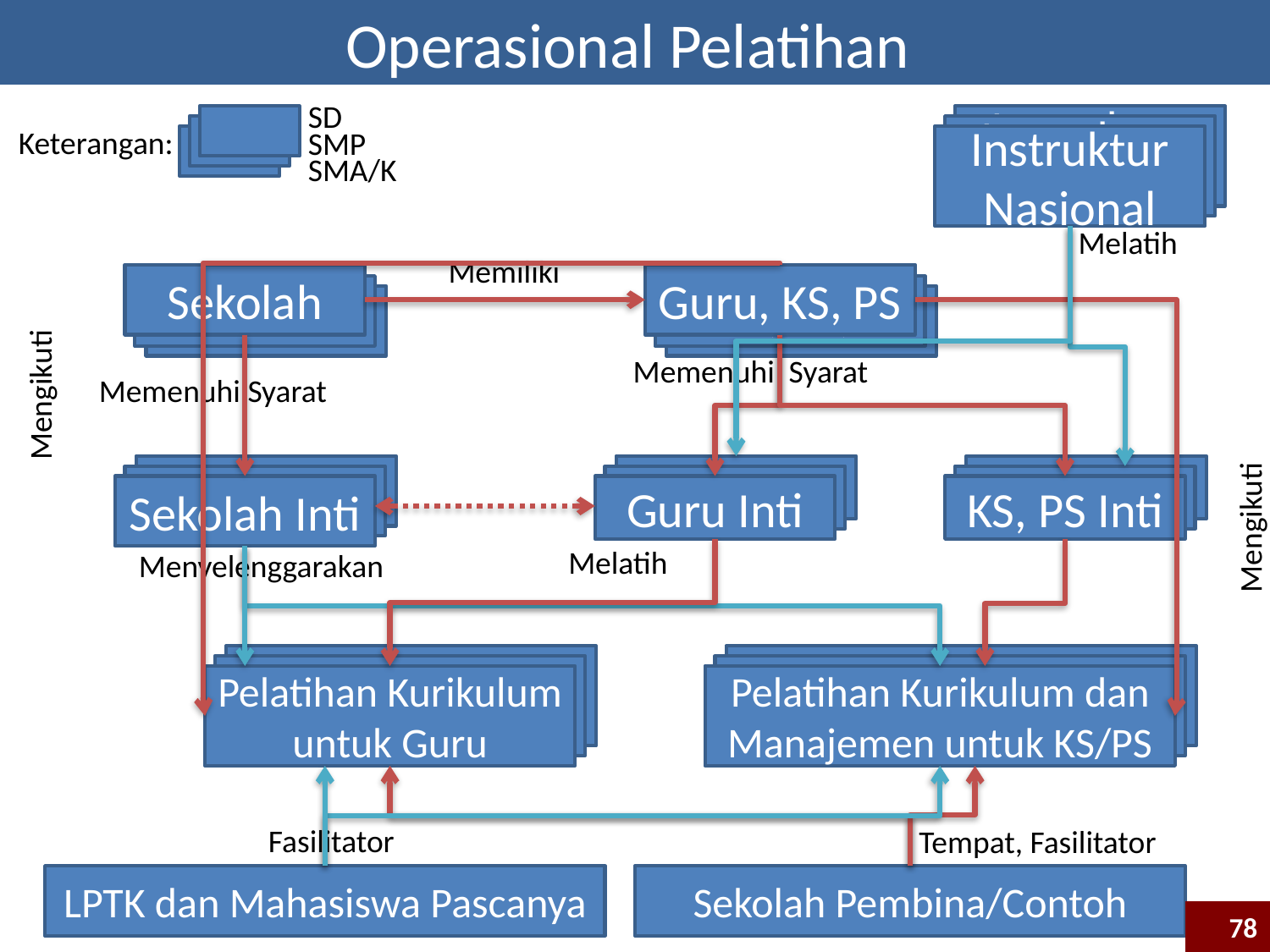

Operasional Pelatihan
SD
SMP
SMA/K

Instruktur Nasional
Keterangan:

Instruktur Nasional

Instruktur Nasional
Melatih
Memiliki
Sekolah
Guru, KS, PS
Sekolah
Guru, KS, PS
Sekolah
Guru, KS, PS
Memenuhi  Syarat
Memenuhi Syarat
Mengikuti
Sekolah Inti
Guru Inti
KS, PS Inti
Sekolah Inti
Guru Inti
KS, PS Inti
Sekolah Inti
Guru Inti
KS, PS Inti
Mengikuti
Melatih
Menyelenggarakan
Pelatihan Kurikulum untuk Guru
Pelatihan Kurikulum dan Manajemen untuk KS/PS
Pelatihan Kurikulum untuk Guru
Pelatihan Kurikulum dan Manajemen untuk KS/PS
Pelatihan Kurikulum untuk Guru
Pelatihan Kurikulum dan Manajemen untuk KS/PS
Fasilitator
Tempat, Fasilitator
LPTK dan Mahasiswa Pascanya
Sekolah Pembina/Contoh
78